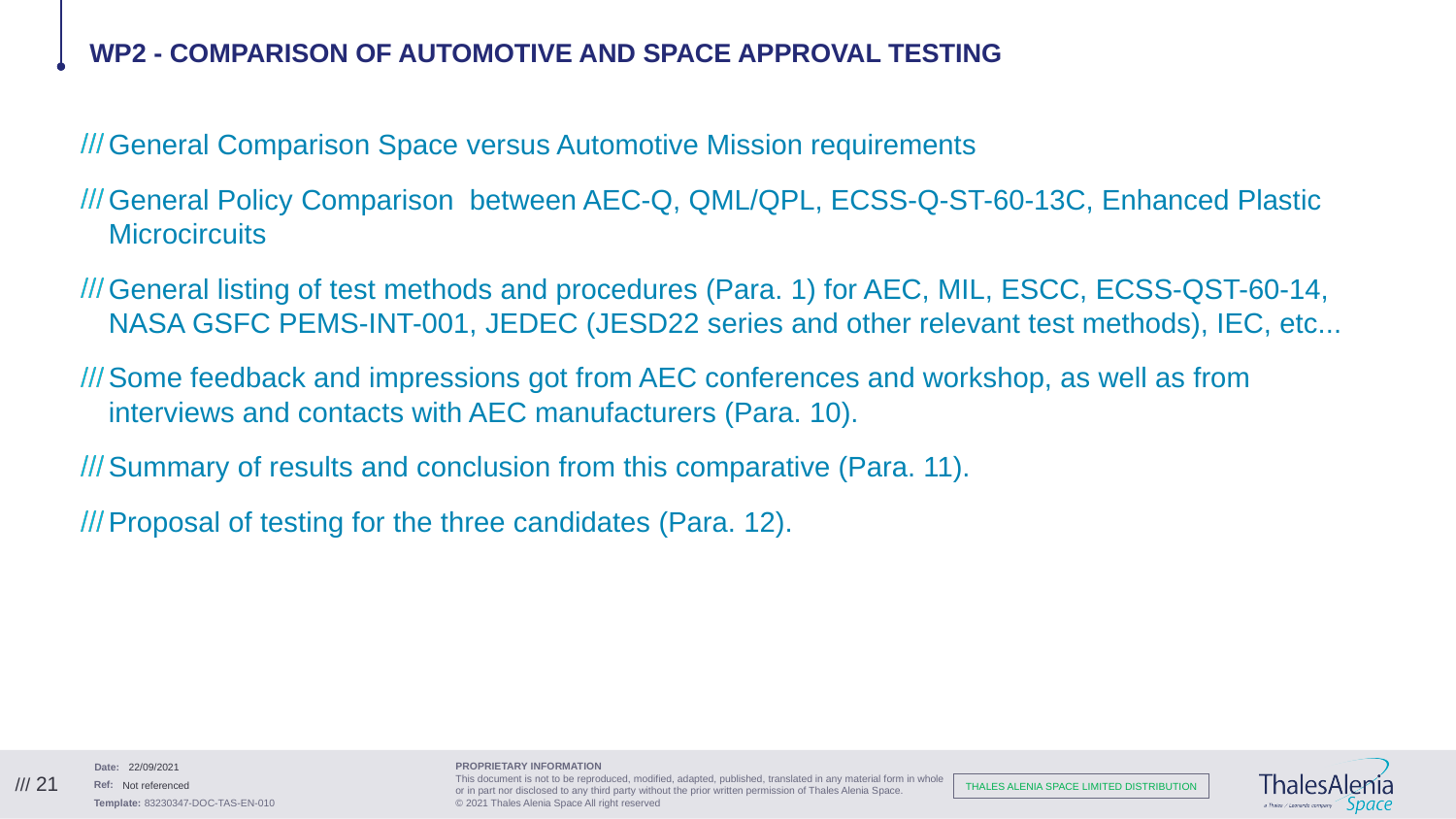

# WP2 - Comparison of automotive and Space Approval Testing
General Comparison Space versus Automotive Mission requirements
General Policy Comparison  between AEC-Q, QML/QPL, ECSS-Q-ST-60-13C, Enhanced Plastic Microcircuits
General listing of test methods and procedures (Para. 1) for AEC, MIL, ESCC, ECSS-QST-60-14, NASA GSFC PEMS-INT-001, JEDEC (JESD22 series and other relevant test methods), IEC, etc...
Some feedback and impressions got from AEC conferences and workshop, as well as from interviews and contacts with AEC manufacturers (Para. 10).
Summary of results and conclusion from this comparative (Para. 11).
Proposal of testing for the three candidates (Para. 12).

22/09/2021
/// 21
Not referenced